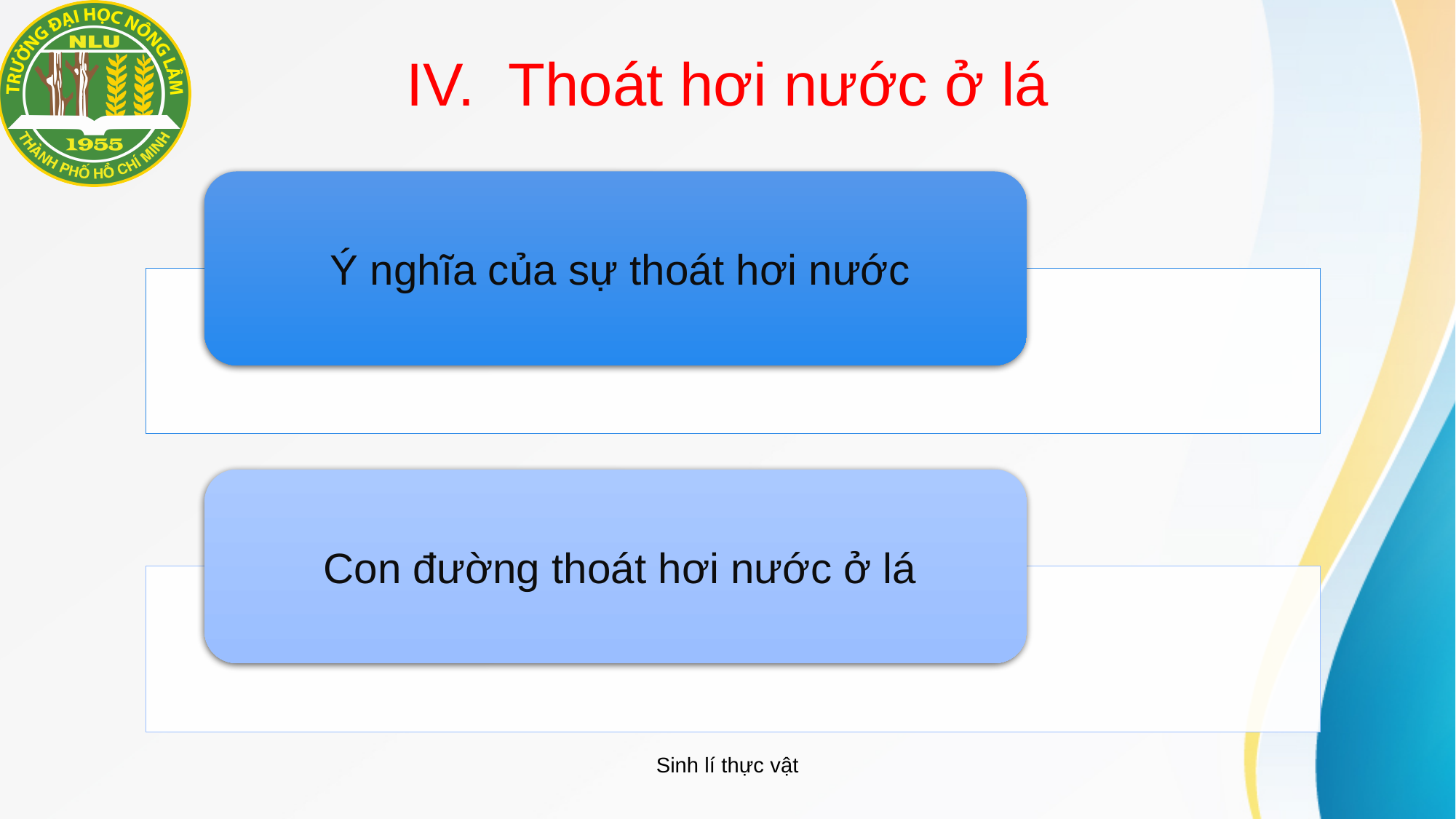

# Thoát hơi nước ở lá
Ý nghĩa của sự thoát hơi nước
Con đường thoát hơi nước ở lá

Sinh lí thực vật
19